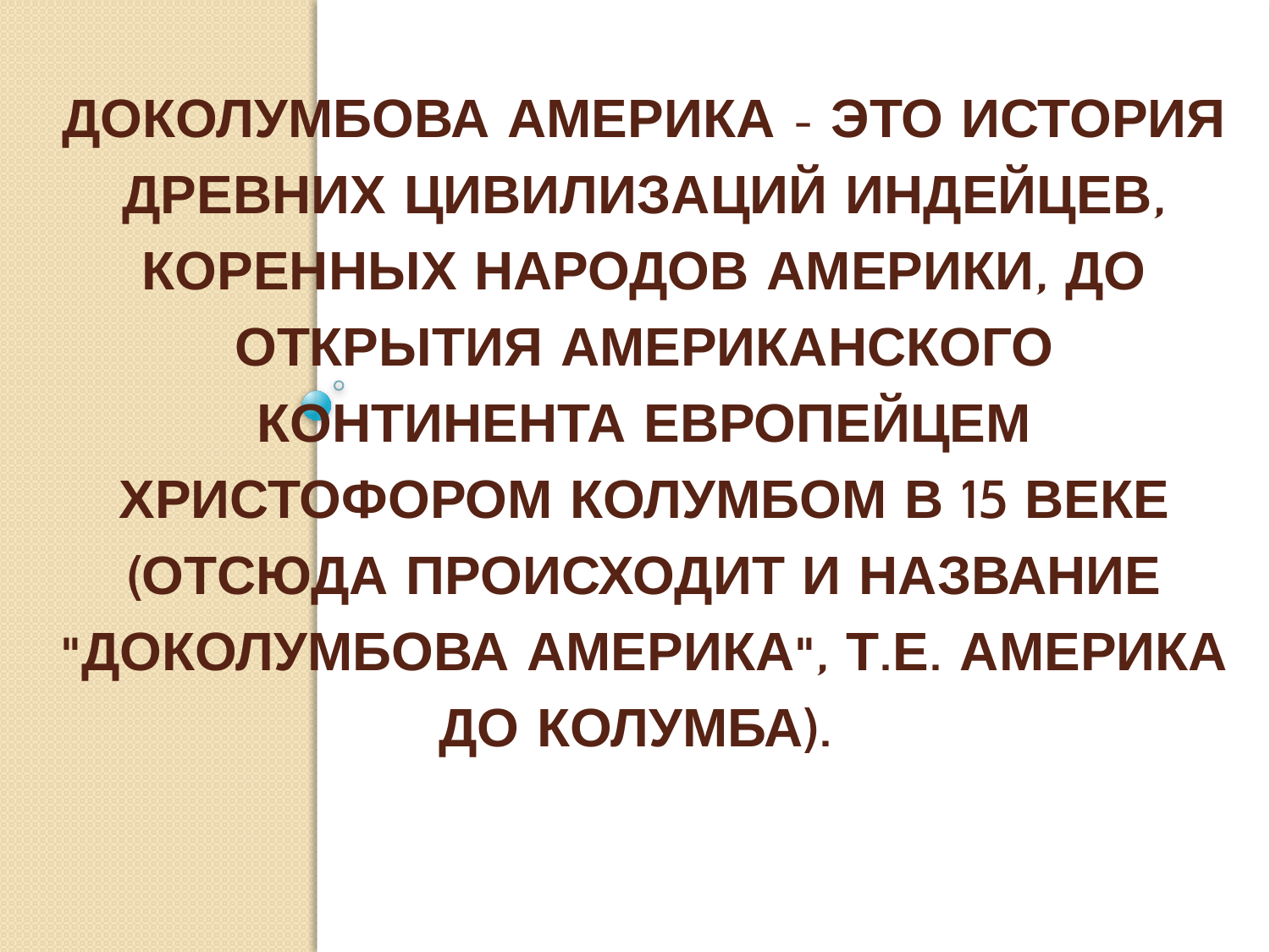

# Доколумбова Америка - это история древних цивилизаций индейцев, коренных народов Америки, до открытия американского континента европейцем Христофором Колумбом в 15 веке (отсюда происходит и название "Доколумбова Америка", т.е. Америка до Колумба).